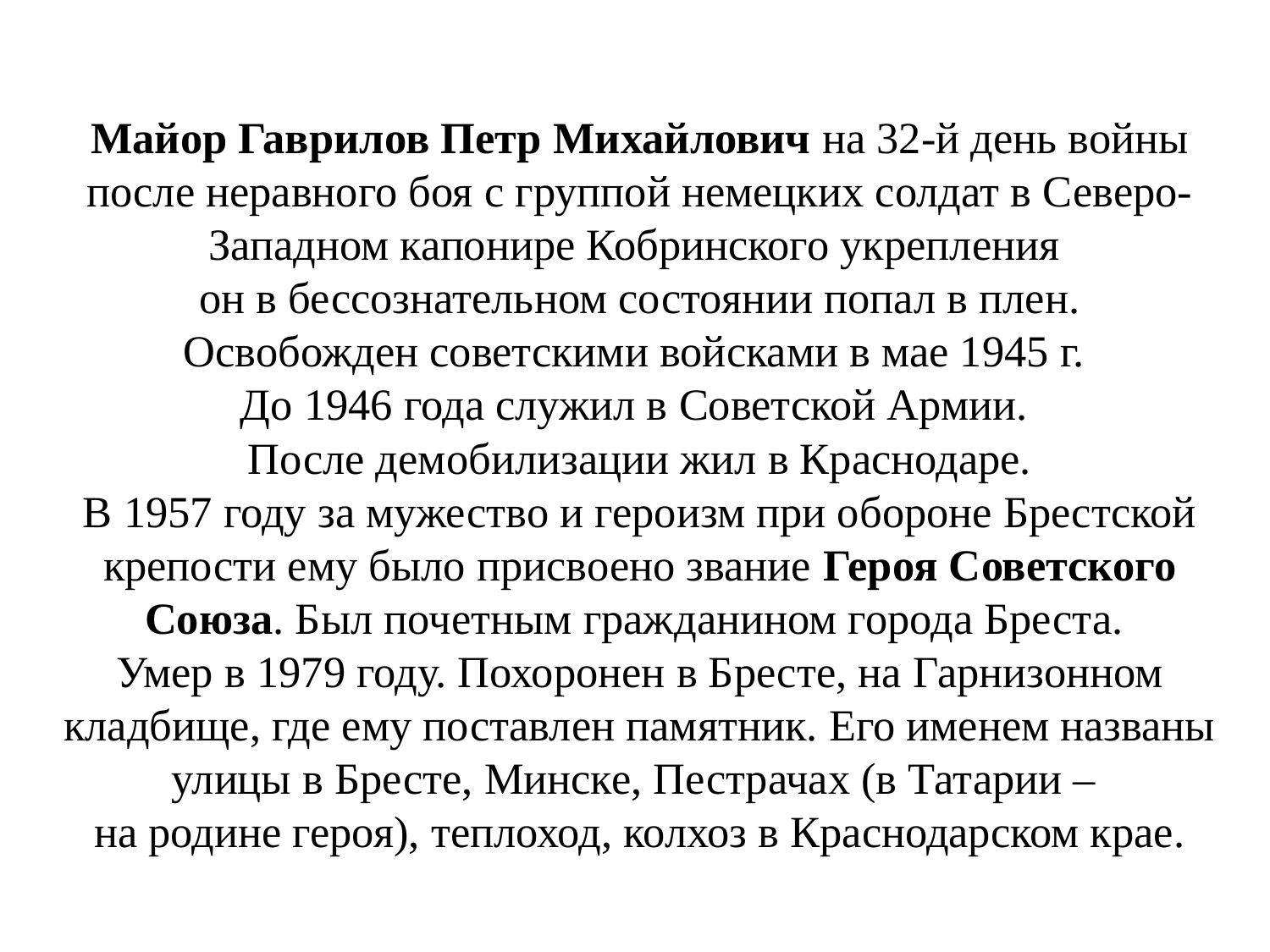

# Майор Гаврилов Петр Михайлович на 32-й день войны после неравного боя с группой немецких солдат в Северо-Западном капонире Кобринского укрепления он в бессознательном состоянии попал в плен. Освобожден советскими войсками в мае 1945 г. До 1946 года служил в Советской Армии. После демобилизации жил в Краснодаре. В 1957 году за мужество и героизм при обороне Брестской крепости ему было присвоено звание Героя Советского Союза. Был почетным гражданином города Бреста. Умер в 1979 году. Похоронен в Бресте, на Гарнизонном кладбище, где ему поставлен памятник. Его именем названы улицы в Бресте, Минске, Пестрачах (в Татарии – на родине героя), теплоход, колхоз в Краснодарском крае.